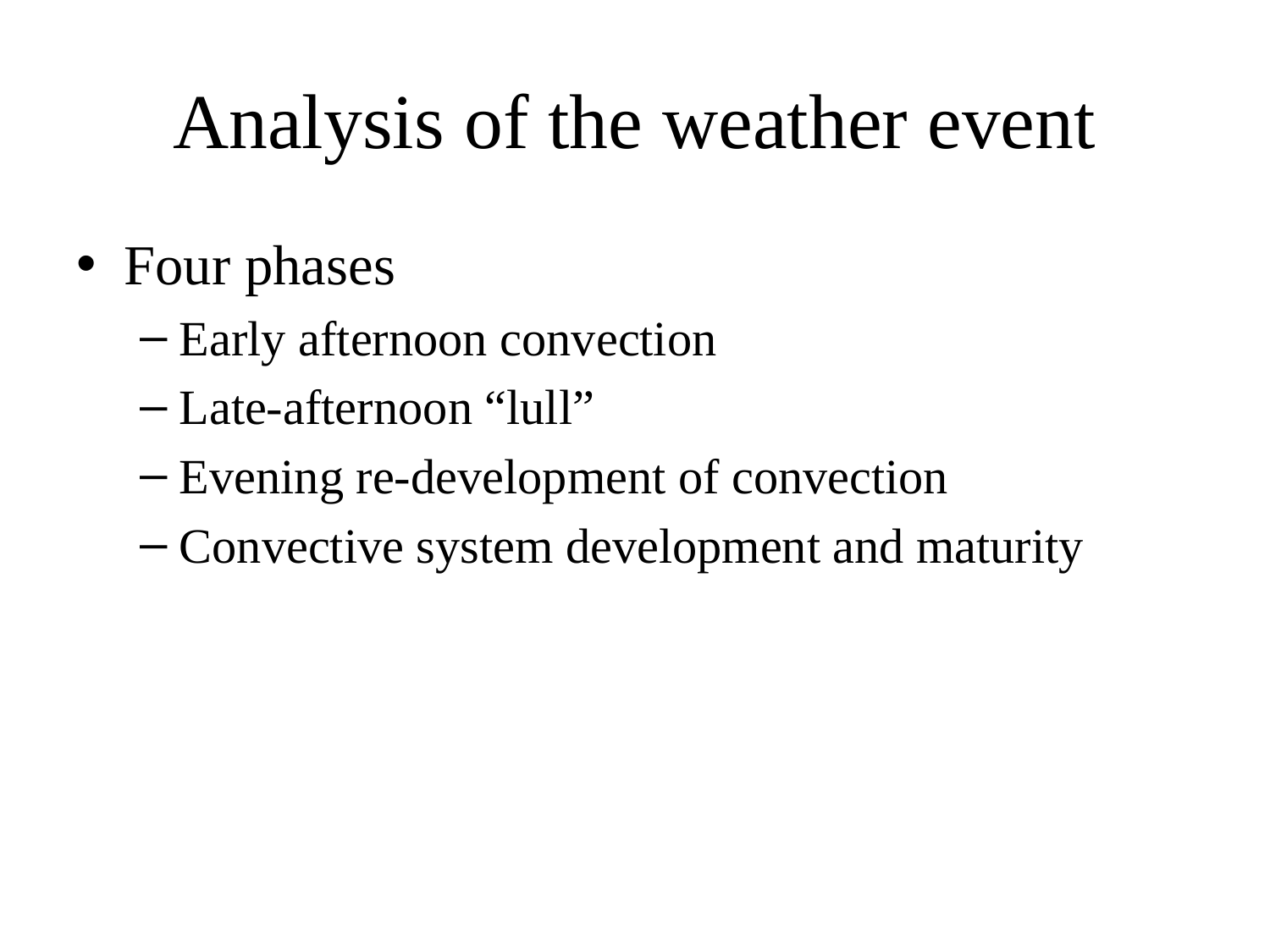

# Analysis of the weather event
Four phases
Early afternoon convection
Late-afternoon “lull”
Evening re-development of convection
Convective system development and maturity